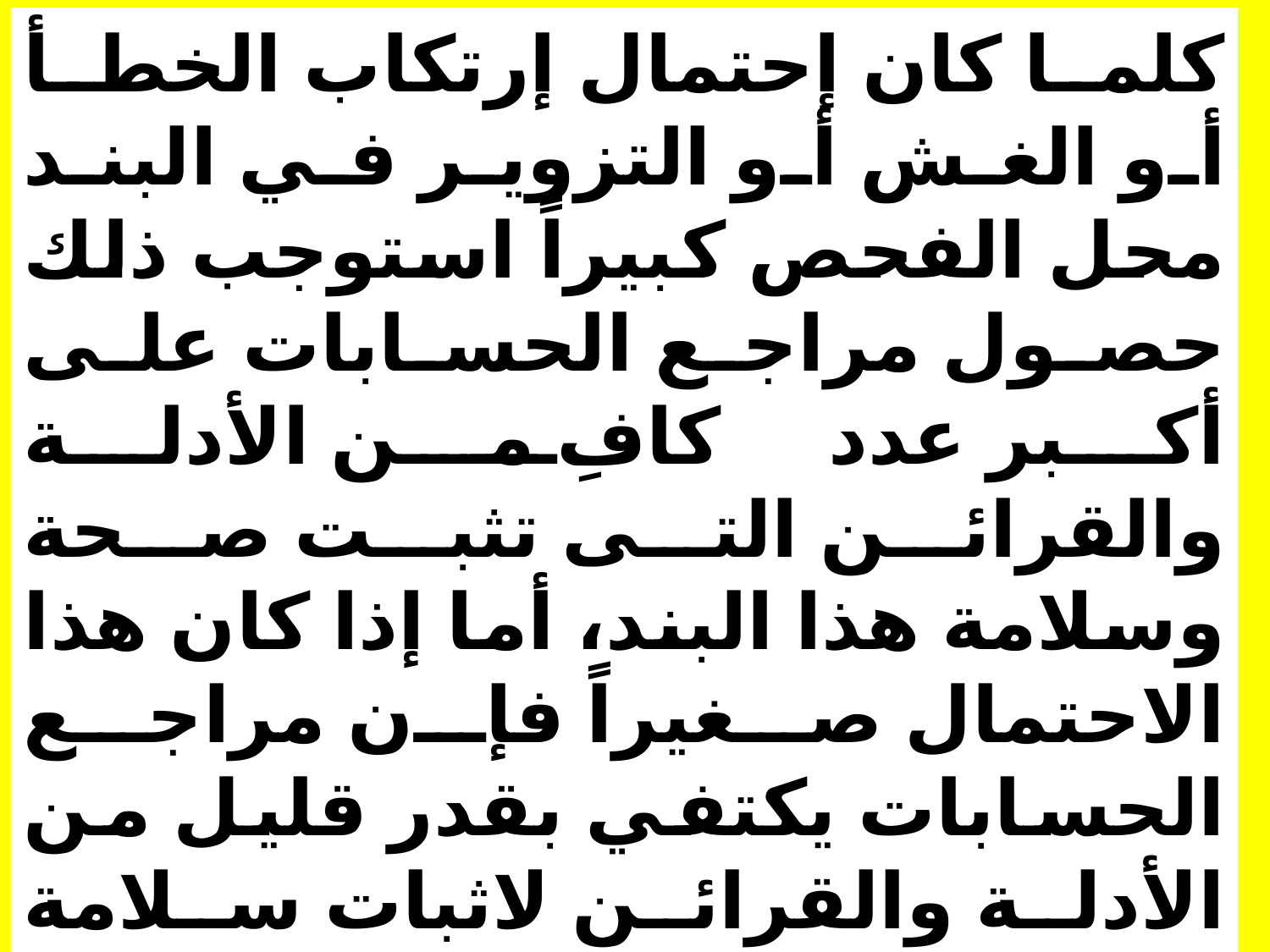

# 2- إحتمال وقوع خطأ أو تلاعب في العنصر محل الفحص والمراجعة:
كلما كان إحتمال إرتكاب الخطأ أو الغش أو التزوير في البند محل الفحص كبيراً استوجب ذلك حصول مراجع الحسابات على أكبر عدد كافِ من الأدلة والقرائن التى تثبت صحة وسلامة هذا البند، أما إذا كان هذا الاحتمال صغيراً فإن مراجع الحسابات يكتفي بقدر قليل من الأدلة والقرائن لاثبات سلامة هذا البند،